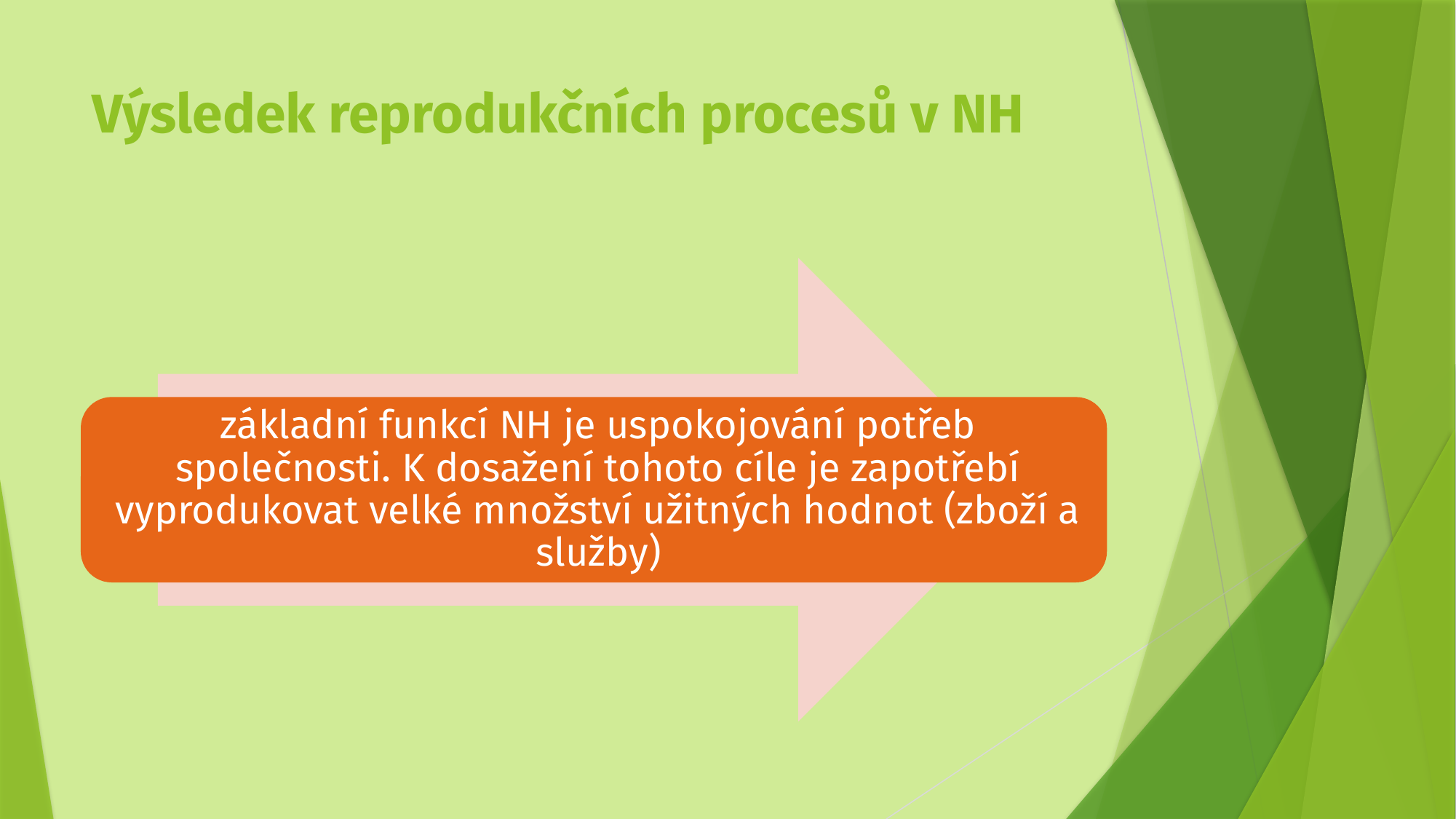

# Výsledek reprodukčních procesů v NH
základní funkcí NH je uspokojování potřeb společnosti. K dosažení tohoto cíle je zapotřebí vyprodukovat velké množství užitných hodnot (zboží a služby)